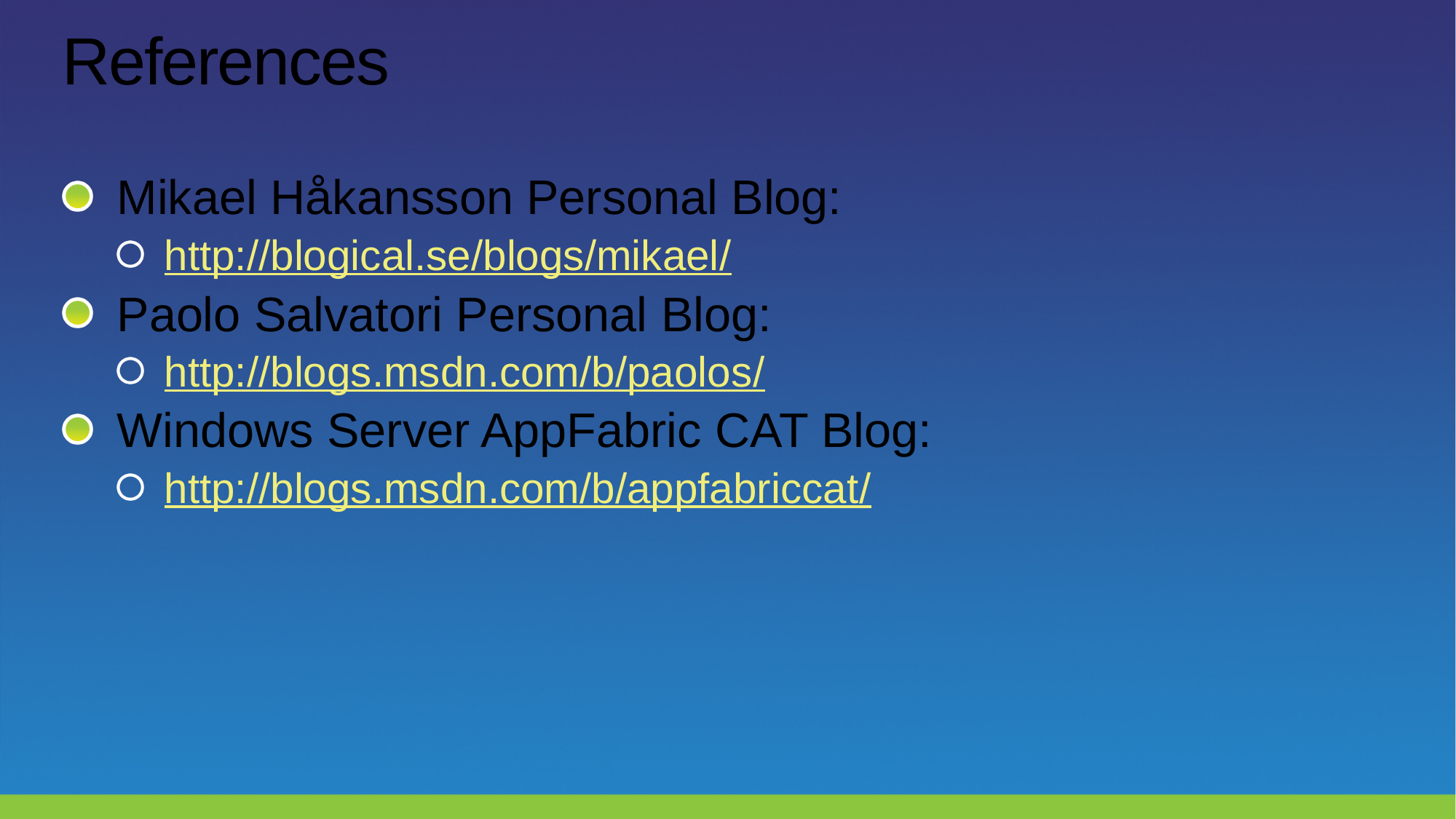

# References
Mikael Håkansson Personal Blog:
http://blogical.se/blogs/mikael/
Paolo Salvatori Personal Blog:
http://blogs.msdn.com/b/paolos/
Windows Server AppFabric CAT Blog:
http://blogs.msdn.com/b/appfabriccat/